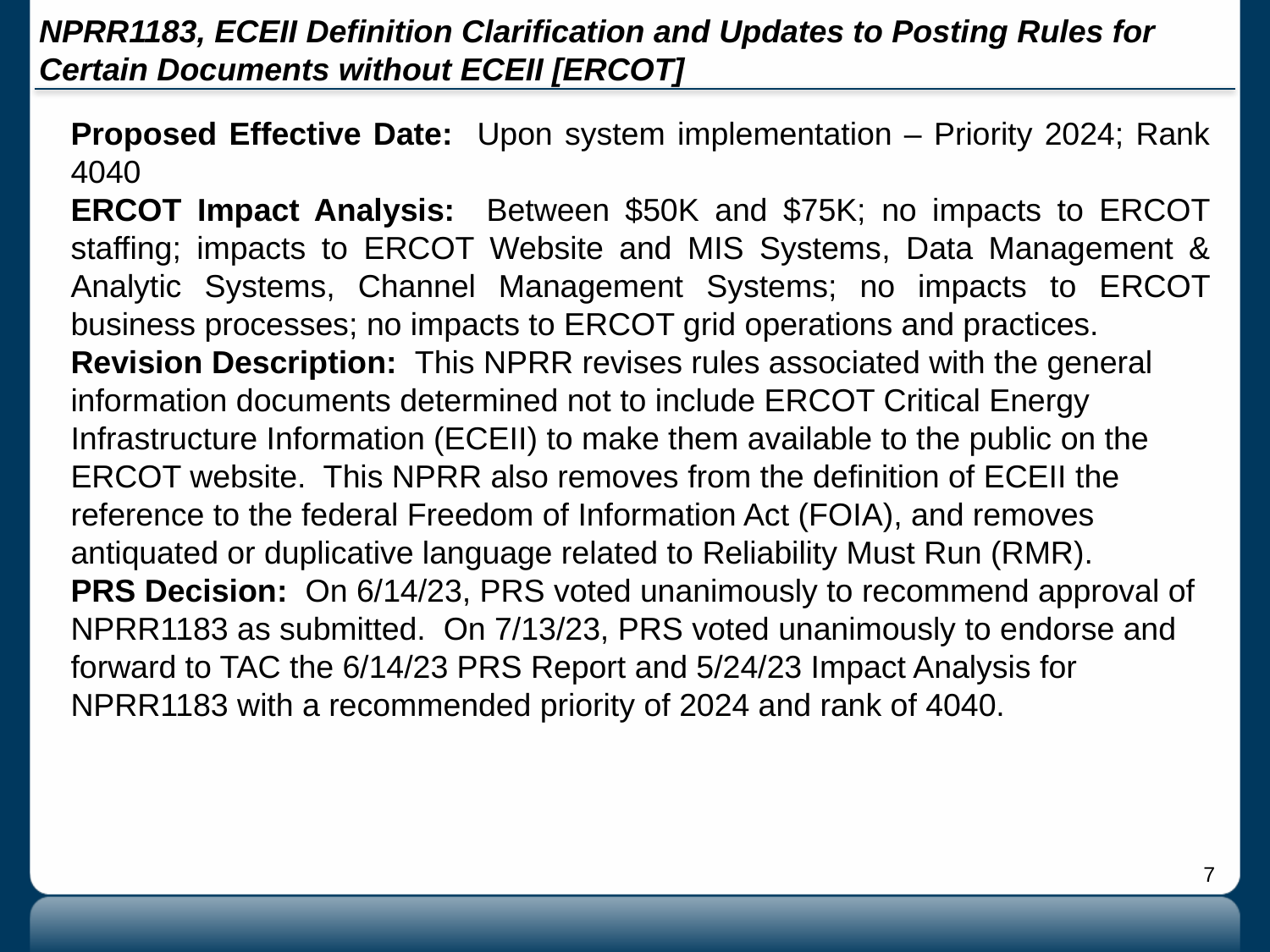

# NPRR1183, ECEII Definition Clarification and Updates to Posting Rules for Certain Documents without ECEII [ERCOT]
Proposed Effective Date:  Upon system implementation – Priority 2024; Rank 4040
ERCOT Impact Analysis:  Between $50K and $75K; no impacts to ERCOT staffing; impacts to ERCOT Website and MIS Systems, Data Management & Analytic Systems, Channel Management Systems; no impacts to ERCOT business processes; no impacts to ERCOT grid operations and practices.
Revision Description:  This NPRR revises rules associated with the general information documents determined not to include ERCOT Critical Energy Infrastructure Information (ECEII) to make them available to the public on the ERCOT website.  This NPRR also removes from the definition of ECEII the reference to the federal Freedom of Information Act (FOIA), and removes antiquated or duplicative language related to Reliability Must Run (RMR).
PRS Decision:  On 6/14/23, PRS voted unanimously to recommend approval of NPRR1183 as submitted.  On 7/13/23, PRS voted unanimously to endorse and forward to TAC the 6/14/23 PRS Report and 5/24/23 Impact Analysis for NPRR1183 with a recommended priority of 2024 and rank of 4040.